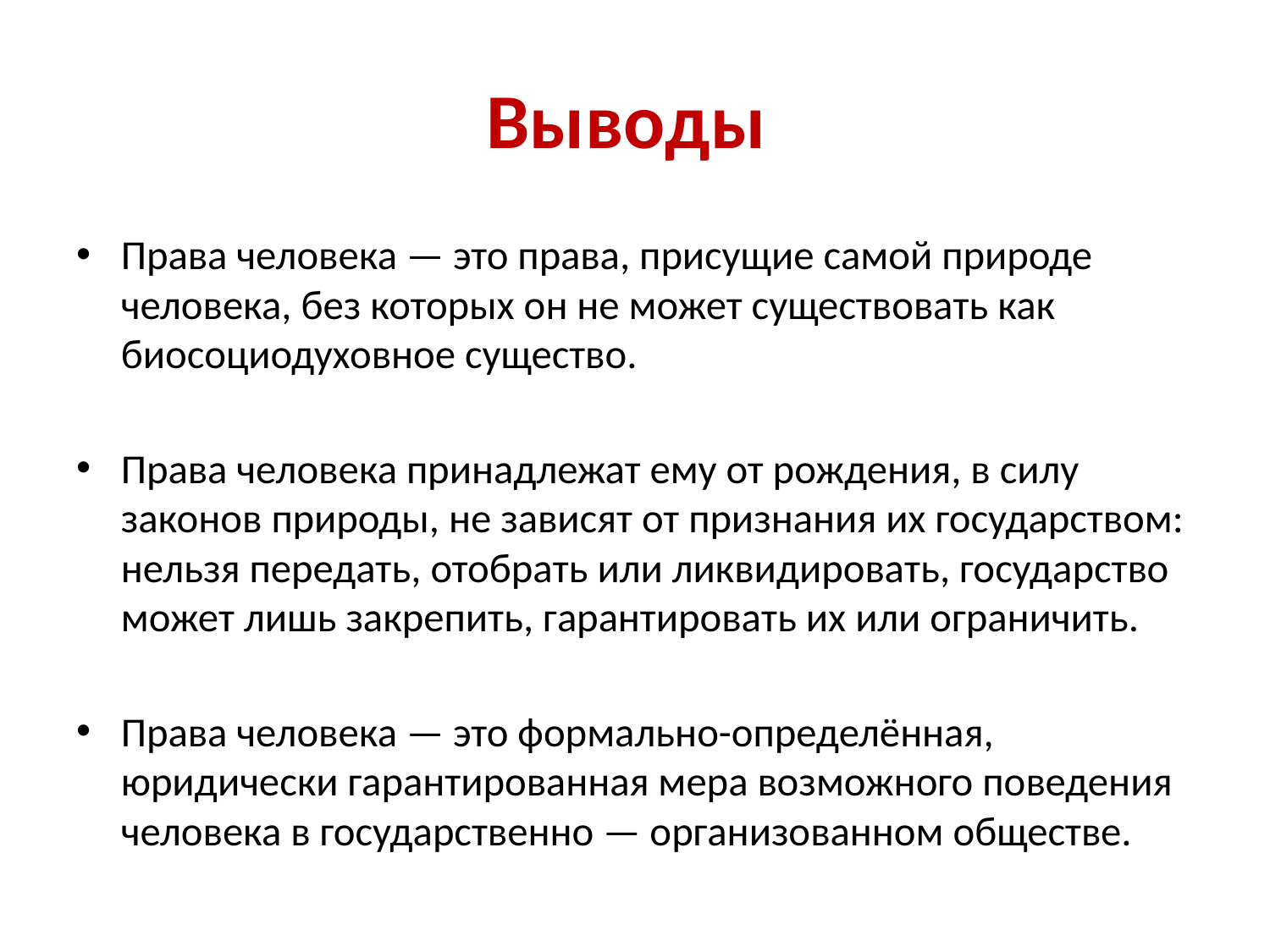

# Выводы
Права человека — это права, присущие самой природе человека, без которых он не может существовать как биосоциодуховное существо.

Права человека принадлежат ему от рождения, в силу законов природы, не зависят от признания их государством: нельзя передать, отобрать или ликвидировать, государство может лишь закрепить, гарантировать их или ограничить.

Права человека — это формально-определённая, юридически гарантированная мера возможного поведения человека в государственно — организованном обществе.